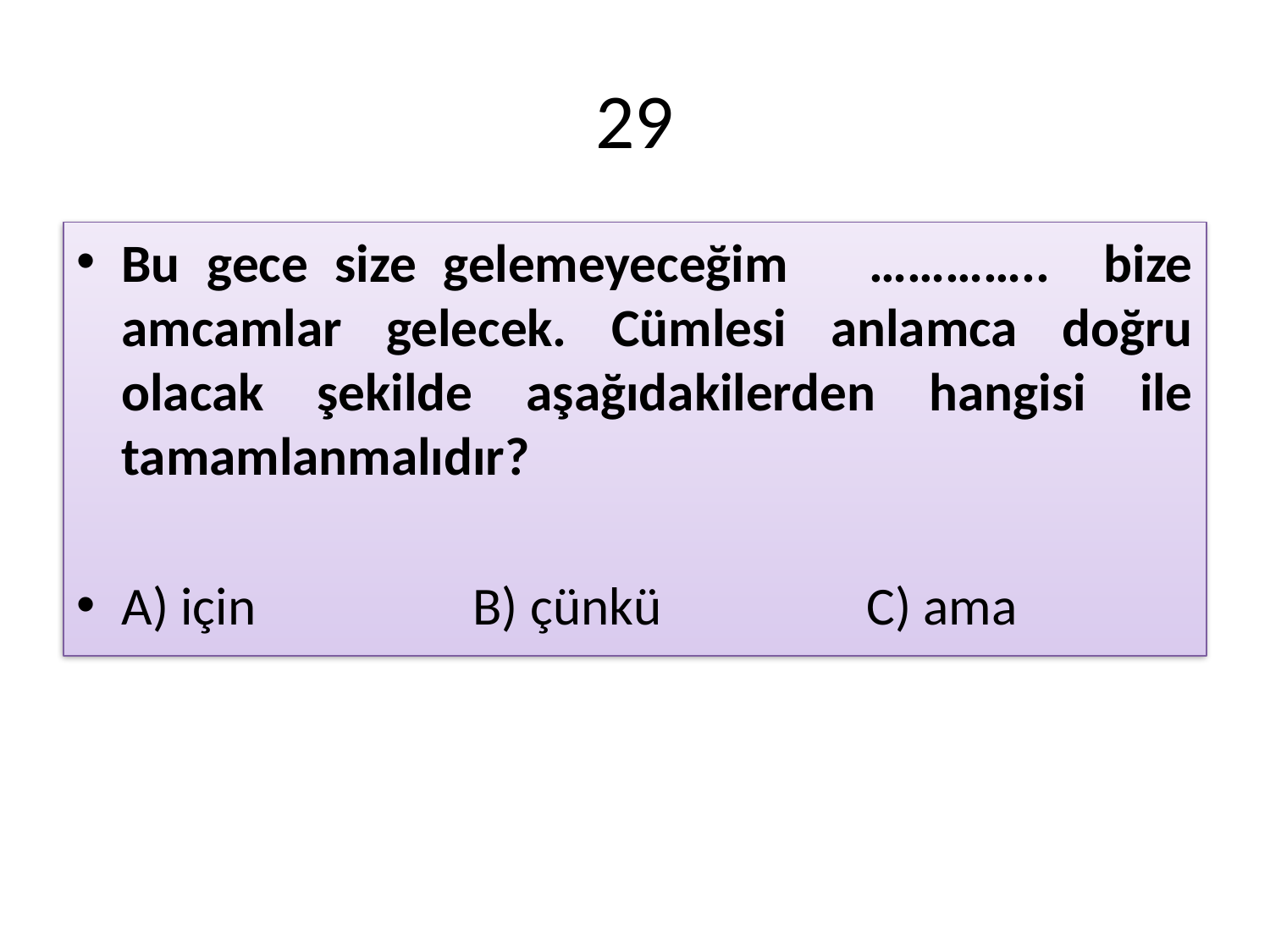

# 29
Bu gece size gelemeyeceğim   …………..  bize amcamlar gelecek. Cümlesi anlamca doğru olacak şekilde aşağıdakilerden hangisi ile tamamlanmalıdır?

A) için                  B) çünkü                 C) ama